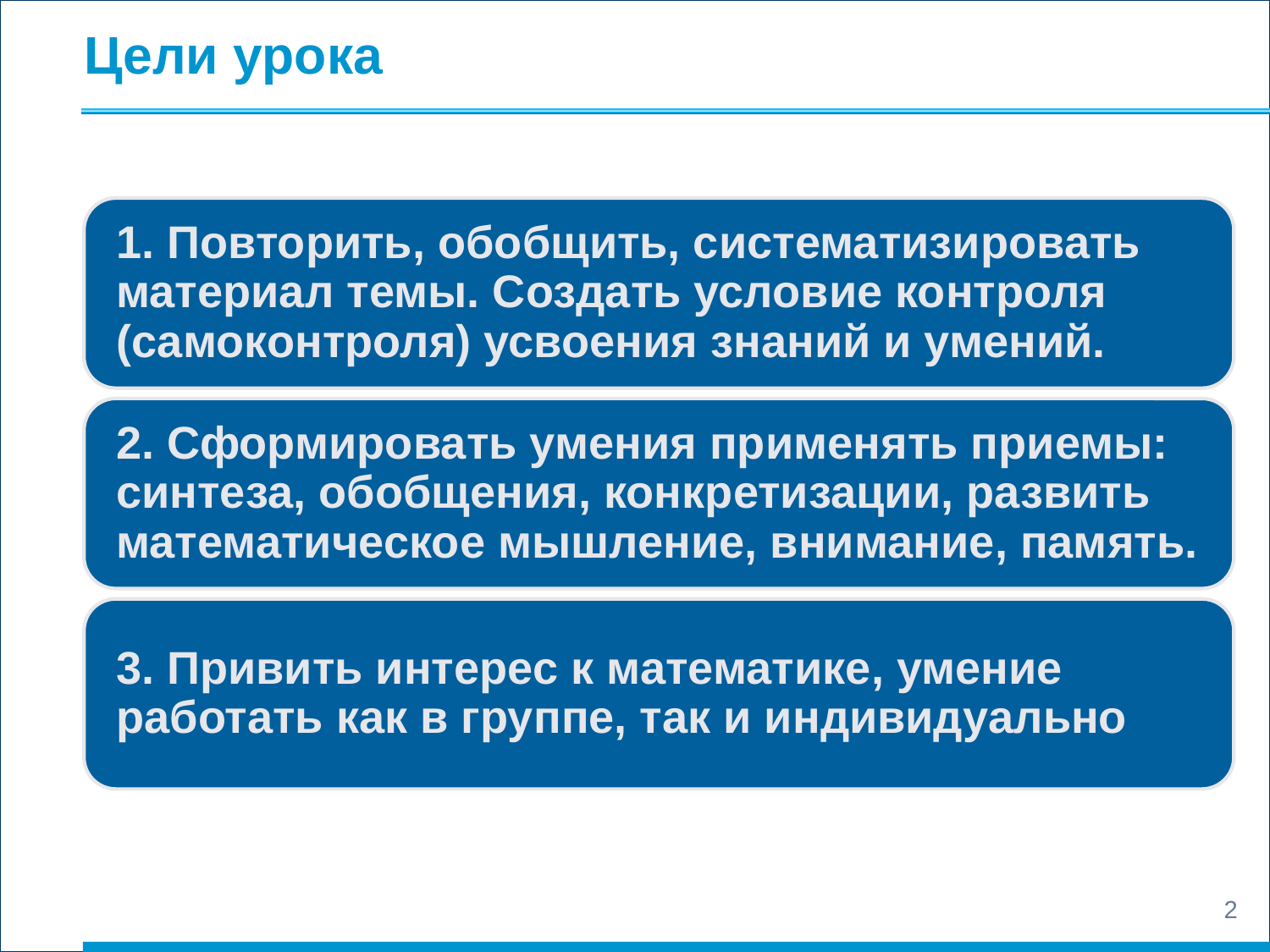

# Цели урока
1. Повторить, обобщить, систематизировать материал темы. Создать условие контроля (самоконтроля) усвоения знаний и умений.
2. Сформировать умения применять приемы: синтеза, обобщения, конкретизации, развить математическое мышление, внимание, память.
3. Привить интерес к математике, умение работать как в группе, так и индивидуально
2